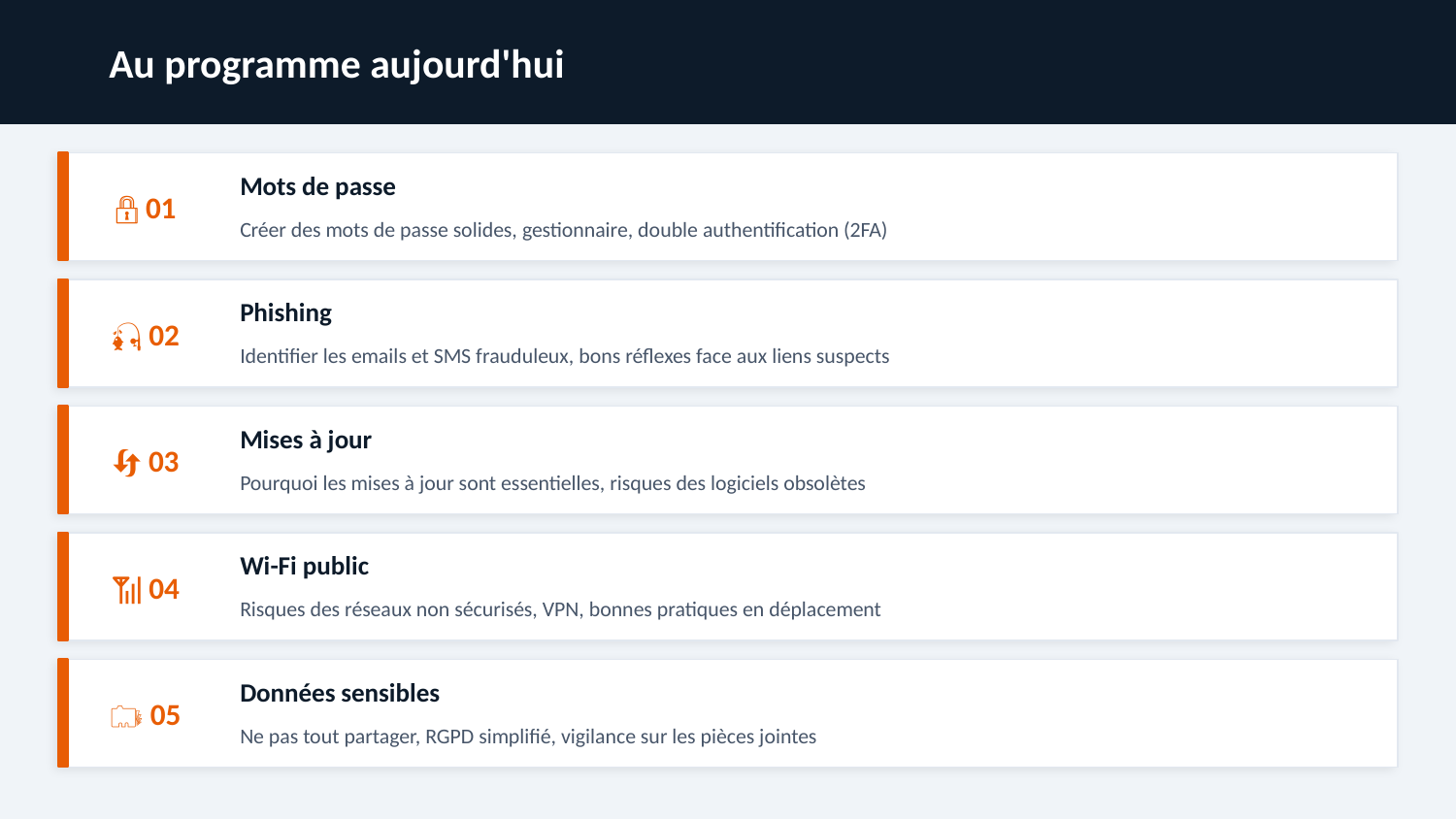

Au programme aujourd'hui

🔒 01
Mots de passe
Créer des mots de passe solides, gestionnaire, double authentification (2FA)

🎣 02
Phishing
Identifier les emails et SMS frauduleux, bons réflexes face aux liens suspects

🔄 03
Mises à jour
Pourquoi les mises à jour sont essentielles, risques des logiciels obsolètes

📶 04
Wi-Fi public
Risques des réseaux non sécurisés, VPN, bonnes pratiques en déplacement

🗂️ 05
Données sensibles
Ne pas tout partager, RGPD simplifié, vigilance sur les pièces jointes